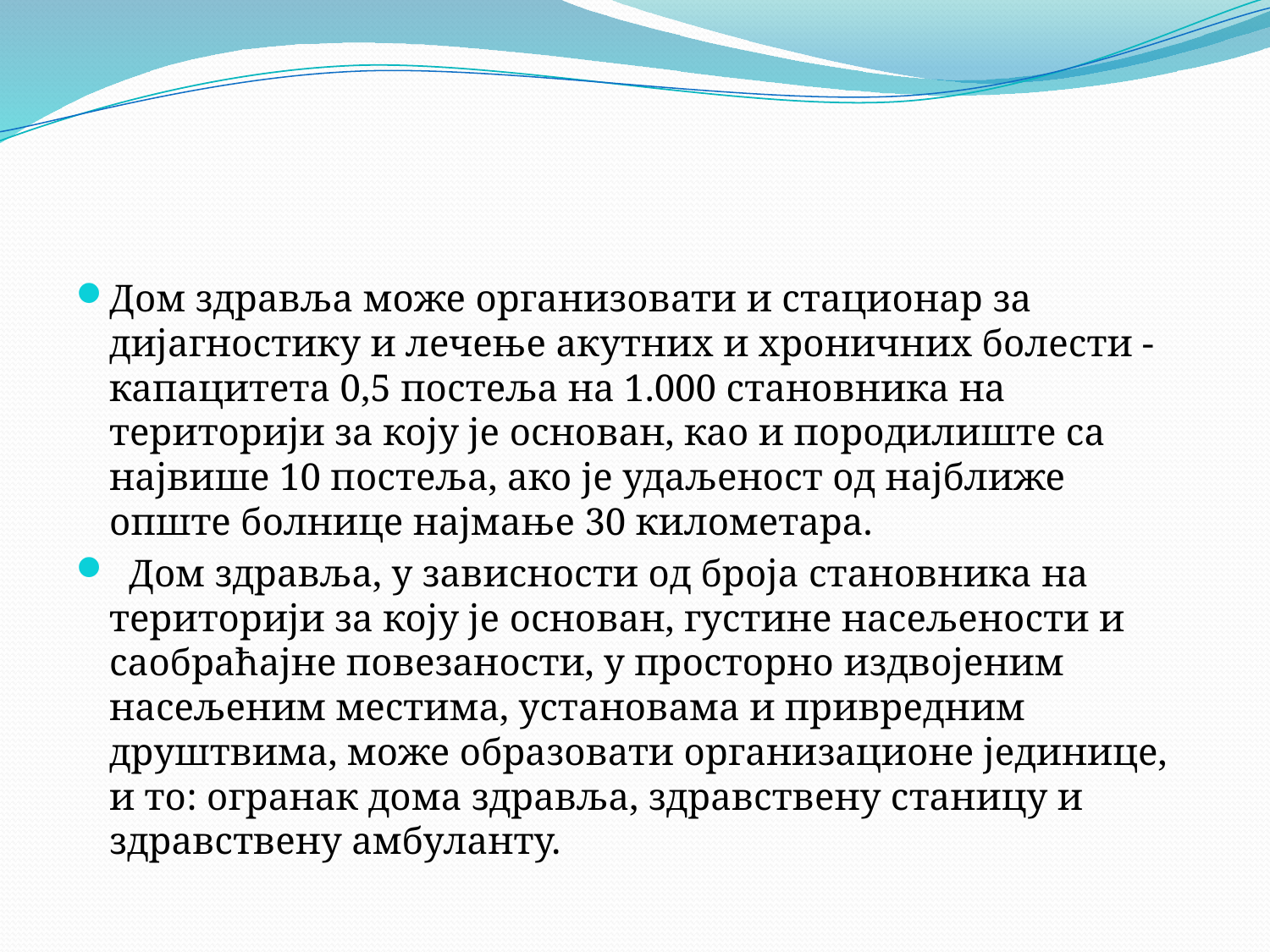

#
Дом здравља може организовати и стационар за дијагностику и лечење акутних и хроничних болести - капацитета 0,5 постеља на 1.000 становника на територији за коју је основан, као и породилиште са највише 10 постеља, ако је удаљеност од најближе опште болнице најмање 30 километара.
  Дом здравља, у зависности од броја становника на територији за коју је основан, густине насељености и саобраћајне повезаности, у просторно издвојеним насељеним местима, установама и привредним друштвима, може образовати организационе јединице, и то: огранак дома здравља, здравствену станицу и здравствену амбуланту.